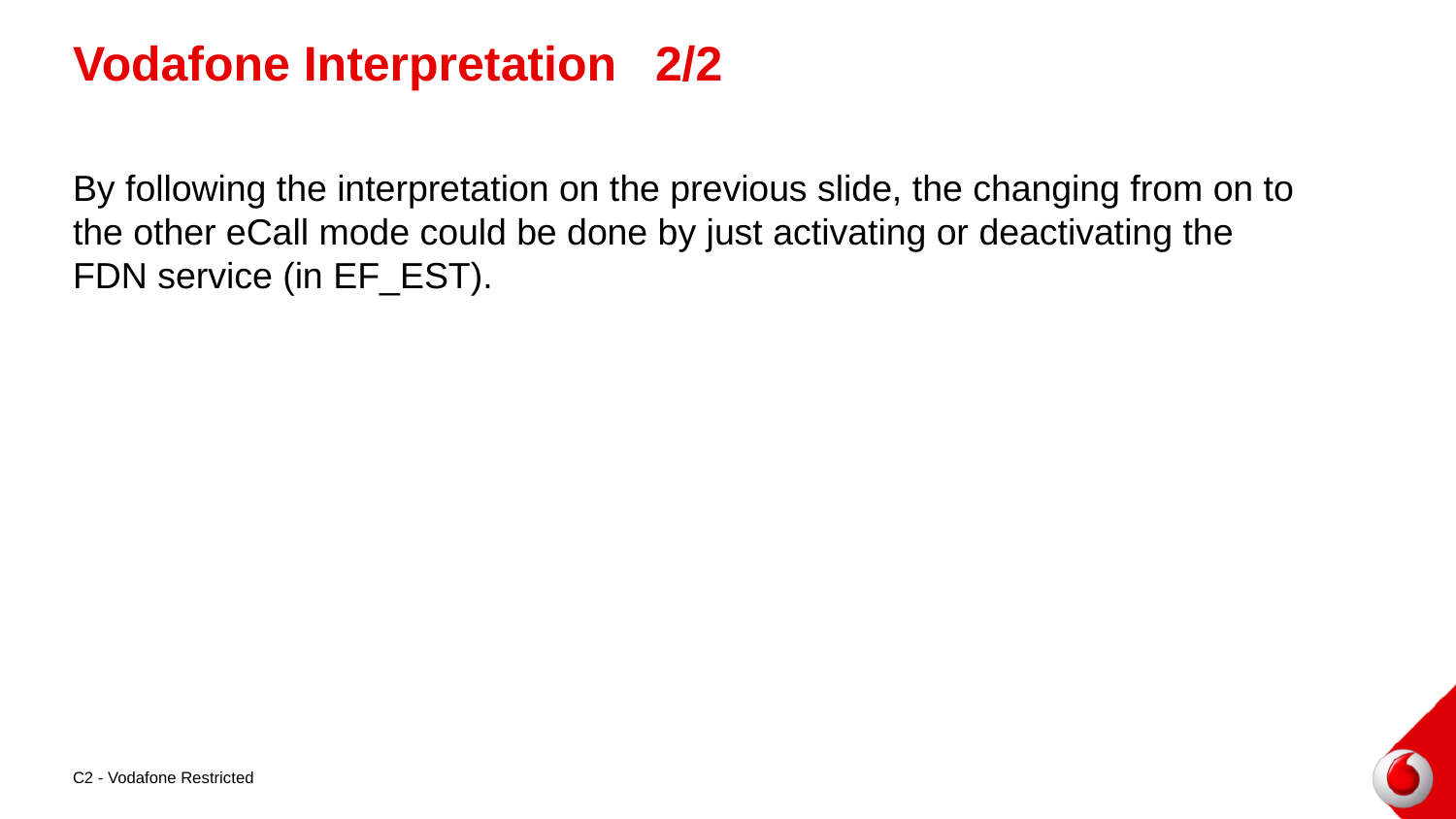

# Vodafone Interpretation	2/2
By following the interpretation on the previous slide, the changing from on to the other eCall mode could be done by just activating or deactivating the FDN service (in EF_EST).

C2 - Vodafone Restricted